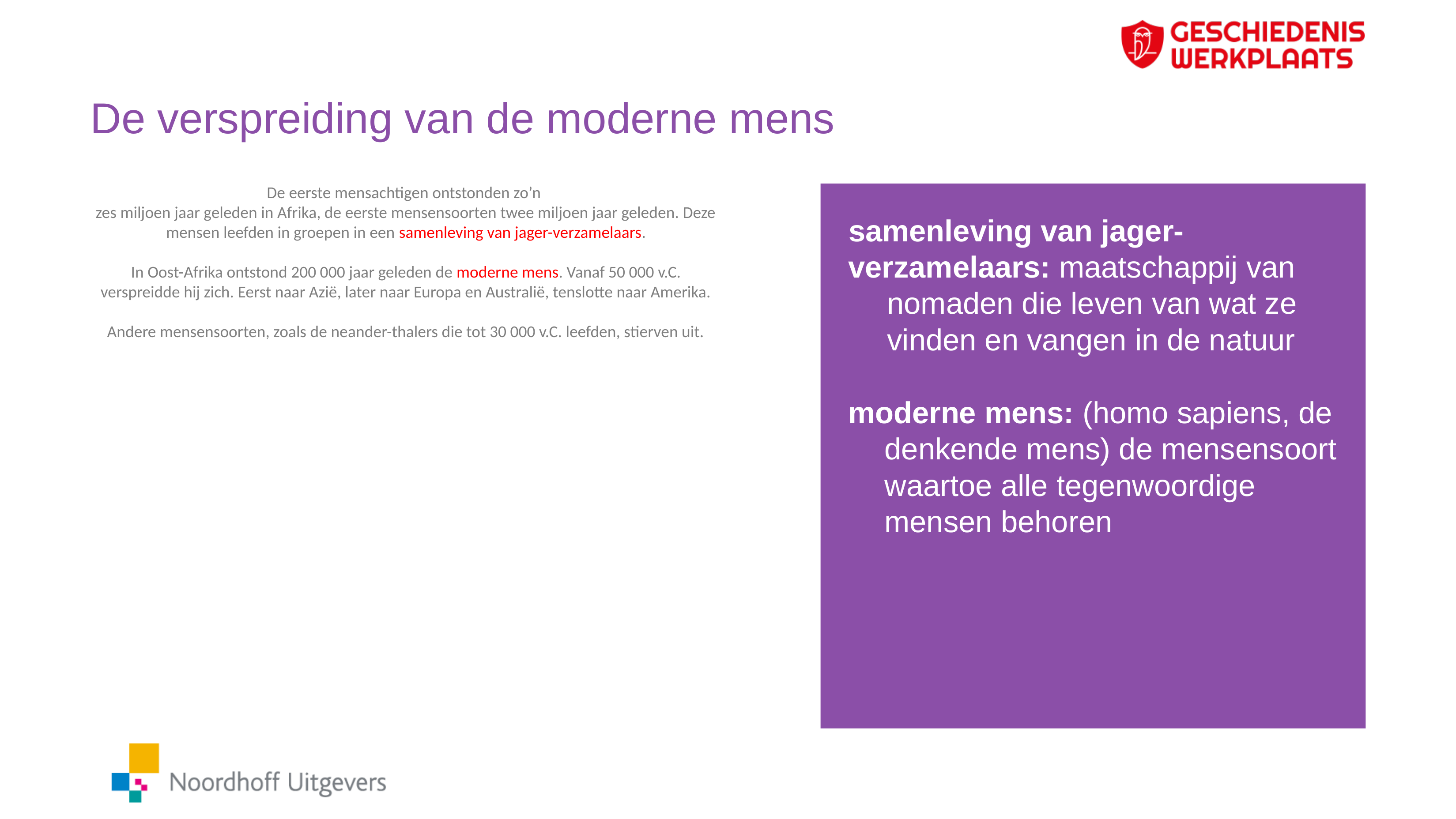

# De verspreiding van de moderne mens
De eerste mensachtigen ontstonden zo’n
zes miljoen jaar geleden in Afrika, de eerste mensensoorten twee miljoen jaar geleden. Deze mensen leefden in groepen in een samenleving van jager-verzamelaars.

In Oost-Afrika ontstond 200 000 jaar geleden de moderne mens. Vanaf 50 000 v.C. verspreidde hij zich. Eerst naar Azië, later naar Europa en Australië, tenslotte naar Amerika.

Andere mensensoorten, zoals de neander-thalers die tot 30 000 v.C. leefden, stierven uit.
samenleving van jager-verzamelaars: maatschappij van
	nomaden die leven van wat ze vinden en vangen in de natuur

moderne mens: (homo sapiens, de denkende mens) de mensensoort waartoe alle tegenwoordige mensen behoren